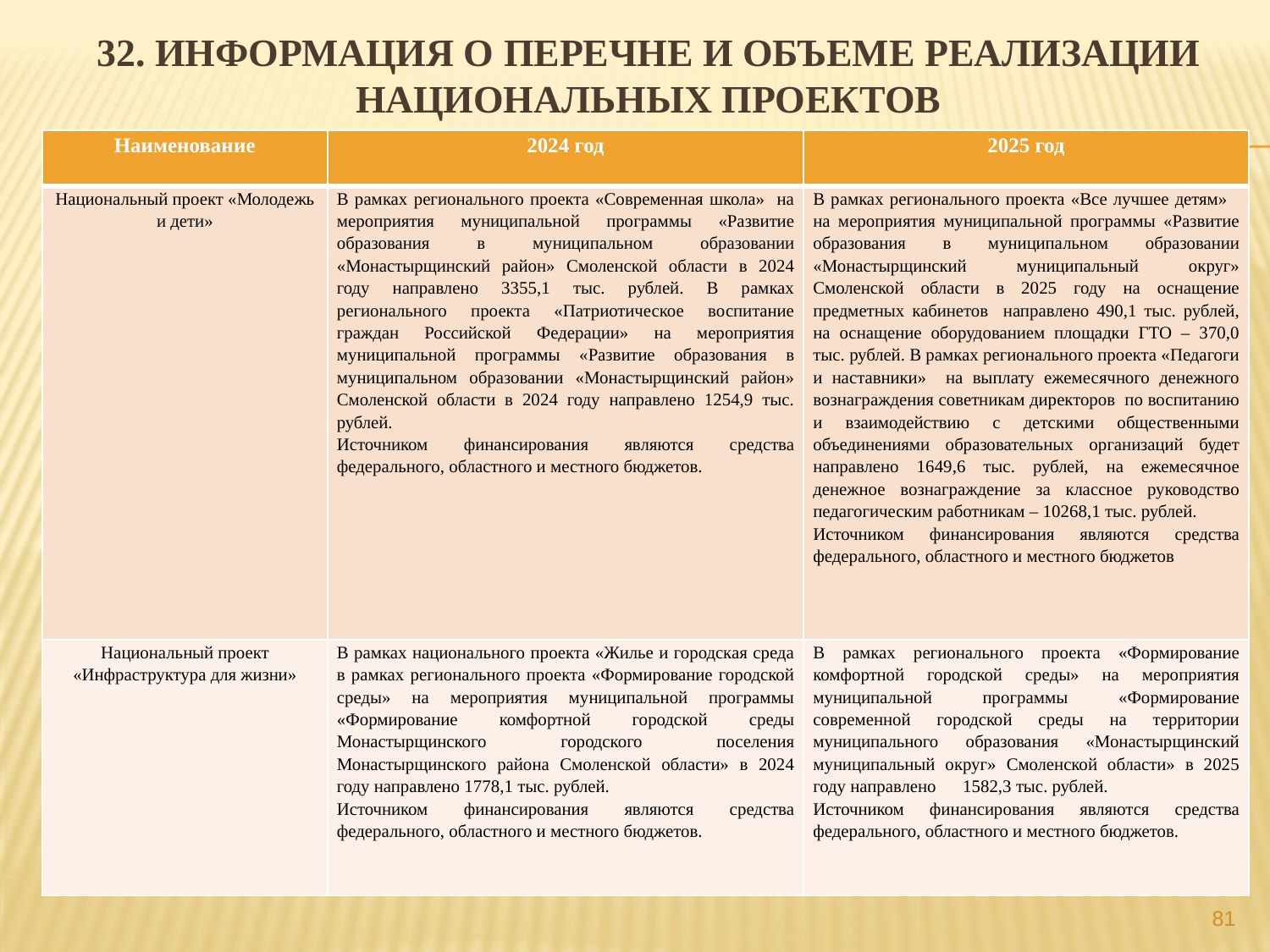

# 32. Информация о перечне и объеме реализации национальных проектов
| Наименование | 2024 год | 2025 год |
| --- | --- | --- |
| Национальный проект «Молодежь и дети» | В рамках регионального проекта «Современная школа» на мероприятия муниципальной программы «Развитие образования в муниципальном образовании «Монастырщинский район» Смоленской области в 2024 году направлено 3355,1 тыс. рублей. В рамках регионального проекта «Патриотическое воспитание граждан Российской Федерации» на мероприятия муниципальной программы «Развитие образования в муниципальном образовании «Монастырщинский район» Смоленской области в 2024 году направлено 1254,9 тыс. рублей. Источником финансирования являются средства федерального, областного и местного бюджетов. | В рамках регионального проекта «Все лучшее детям» на мероприятия муниципальной программы «Развитие образования в муниципальном образовании «Монастырщинский муниципальный округ» Смоленской области в 2025 году на оснащение предметных кабинетов направлено 490,1 тыс. рублей, на оснащение оборудованием площадки ГТО – 370,0 тыс. рублей. В рамках регионального проекта «Педагоги и наставники» на выплату ежемесячного денежного вознаграждения советникам директоров по воспитанию и взаимодействию с детскими общественными объединениями образовательных организаций будет направлено 1649,6 тыс. рублей, на ежемесячное денежное вознаграждение за классное руководство педагогическим работникам – 10268,1 тыс. рублей. Источником финансирования являются средства федерального, областного и местного бюджетов |
| Национальный проект «Инфраструктура для жизни» | В рамках национального проекта «Жилье и городская среда в рамках регионального проекта «Формирование городской среды» на мероприятия муниципальной программы «Формирование комфортной городской среды Монастырщинского городского поселения Монастырщинского района Смоленской области» в 2024 году направлено 1778,1 тыс. рублей. Источником финансирования являются средства федерального, областного и местного бюджетов. | В рамках регионального проекта «Формирование комфортной городской среды» на мероприятия муниципальной программы «Формирование современной городской среды на территории муниципального образования «Монастырщинский муниципальный округ» Смоленской области» в 2025 году направлено 1582,3 тыс. рублей. Источником финансирования являются средства федерального, областного и местного бюджетов. |
81